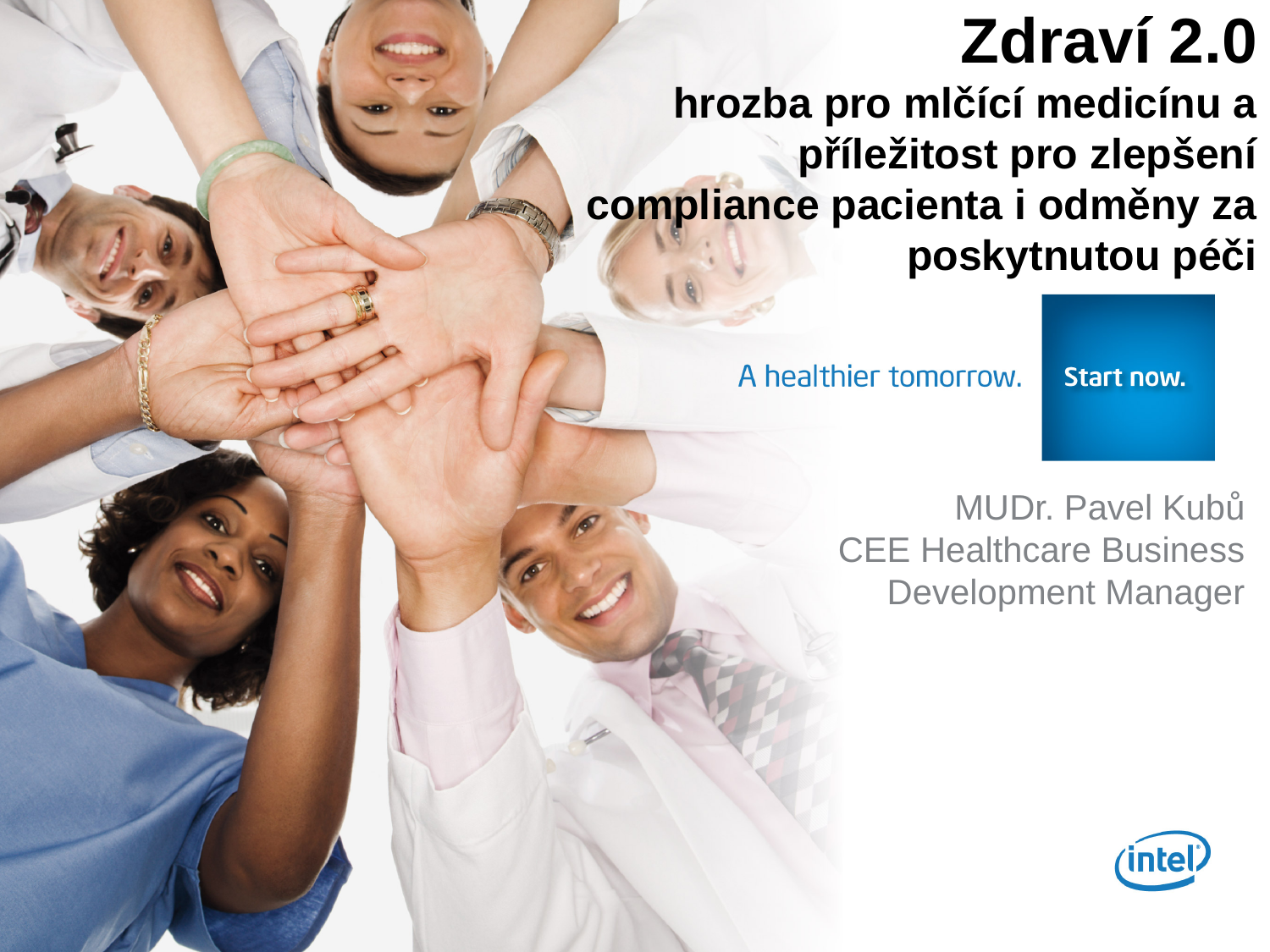

Zdraví 2.0
hrozba pro mlčící medicínu a příležitost pro zlepšení compliance pacienta i odměny za poskytnutou péči
# MUDr. Pavel Kubů CEE Healthcare Business Development Manager